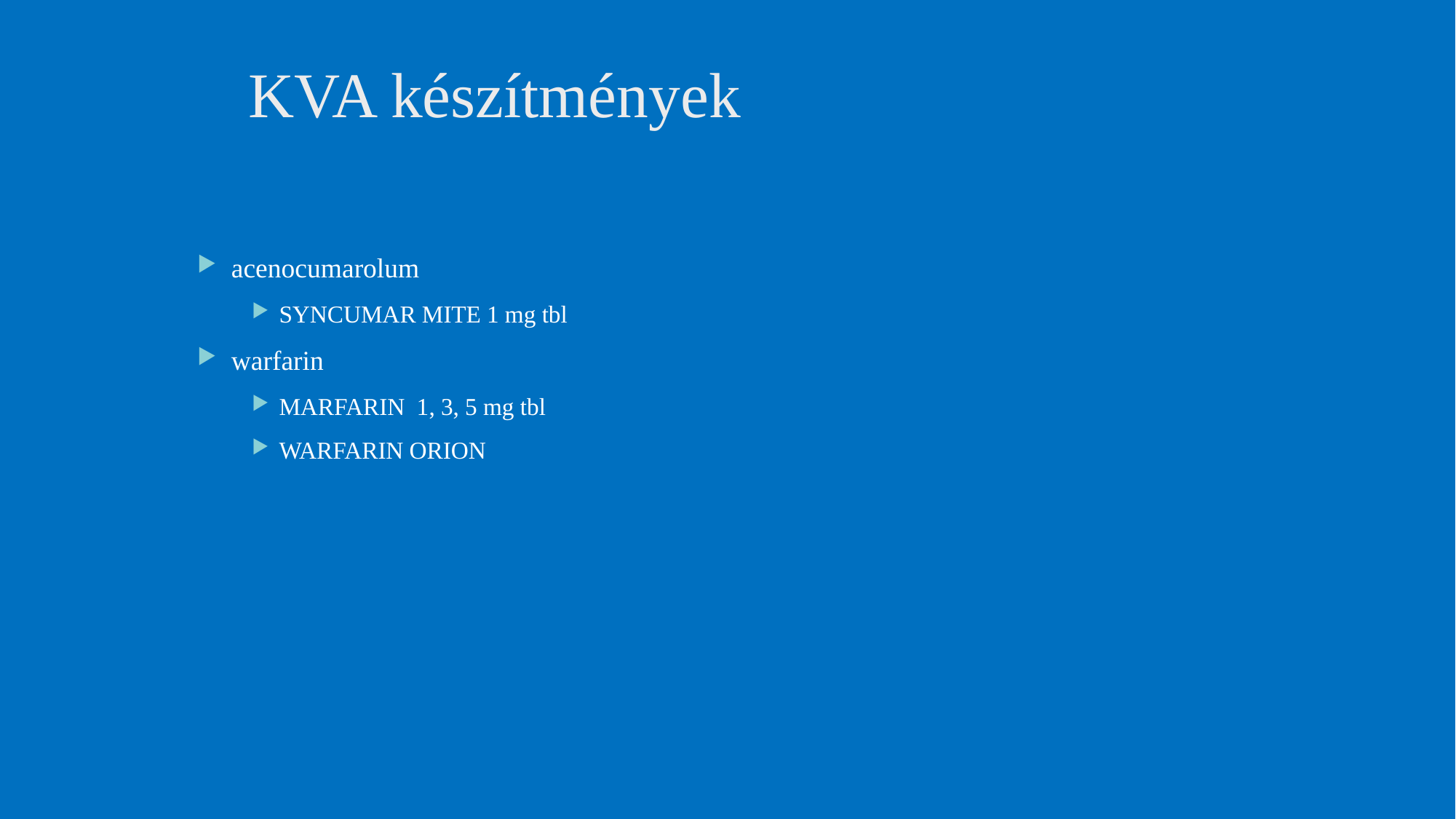

# KVA készítmények
acenocumarolum
SYNCUMAR MITE 1 mg tbl
warfarin
MARFARIN  1, 3, 5 mg tbl
WARFARIN ORION